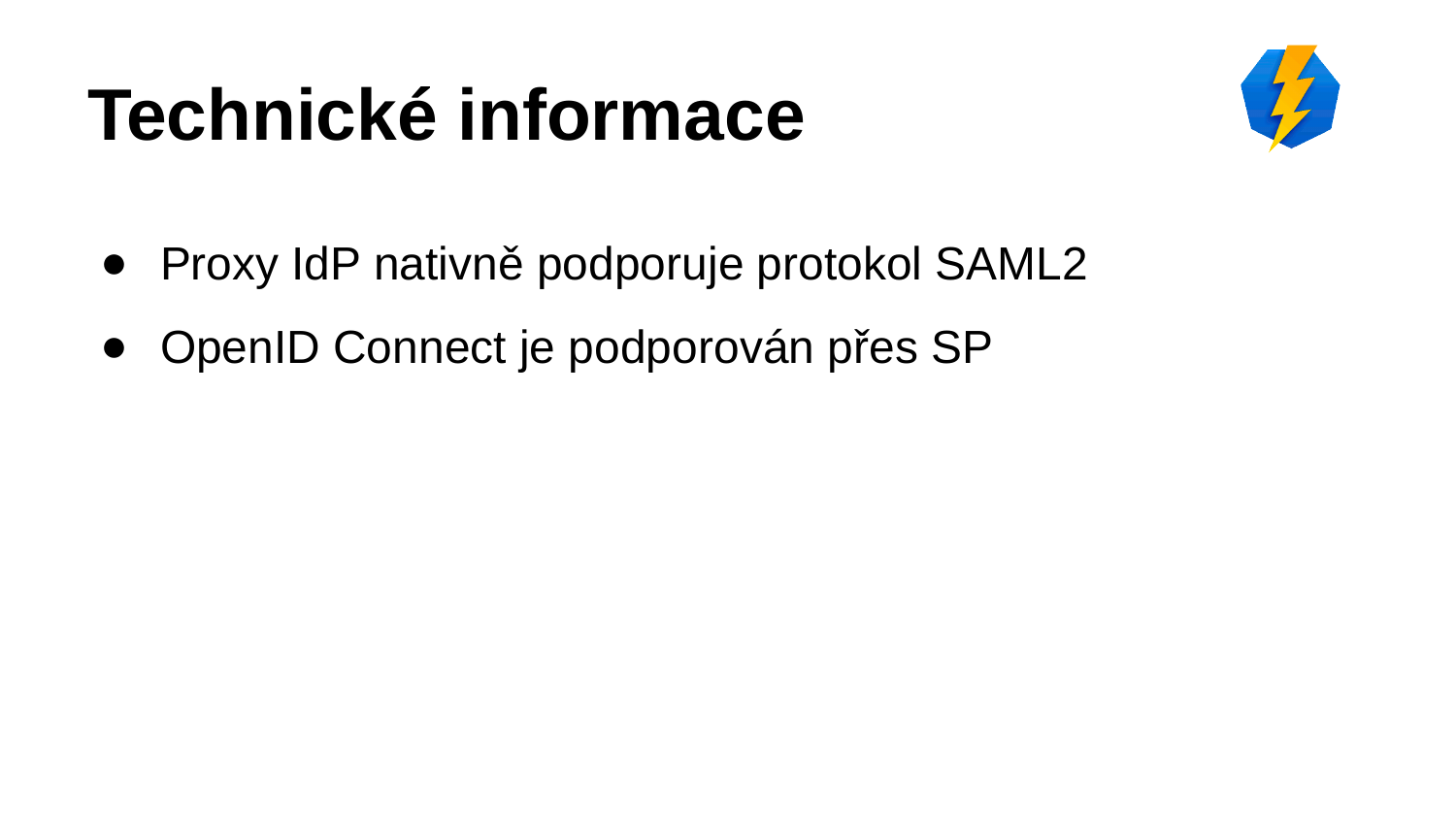

# Technické informace
Proxy IdP nativně podporuje protokol SAML2
OpenID Connect je podporován přes SP